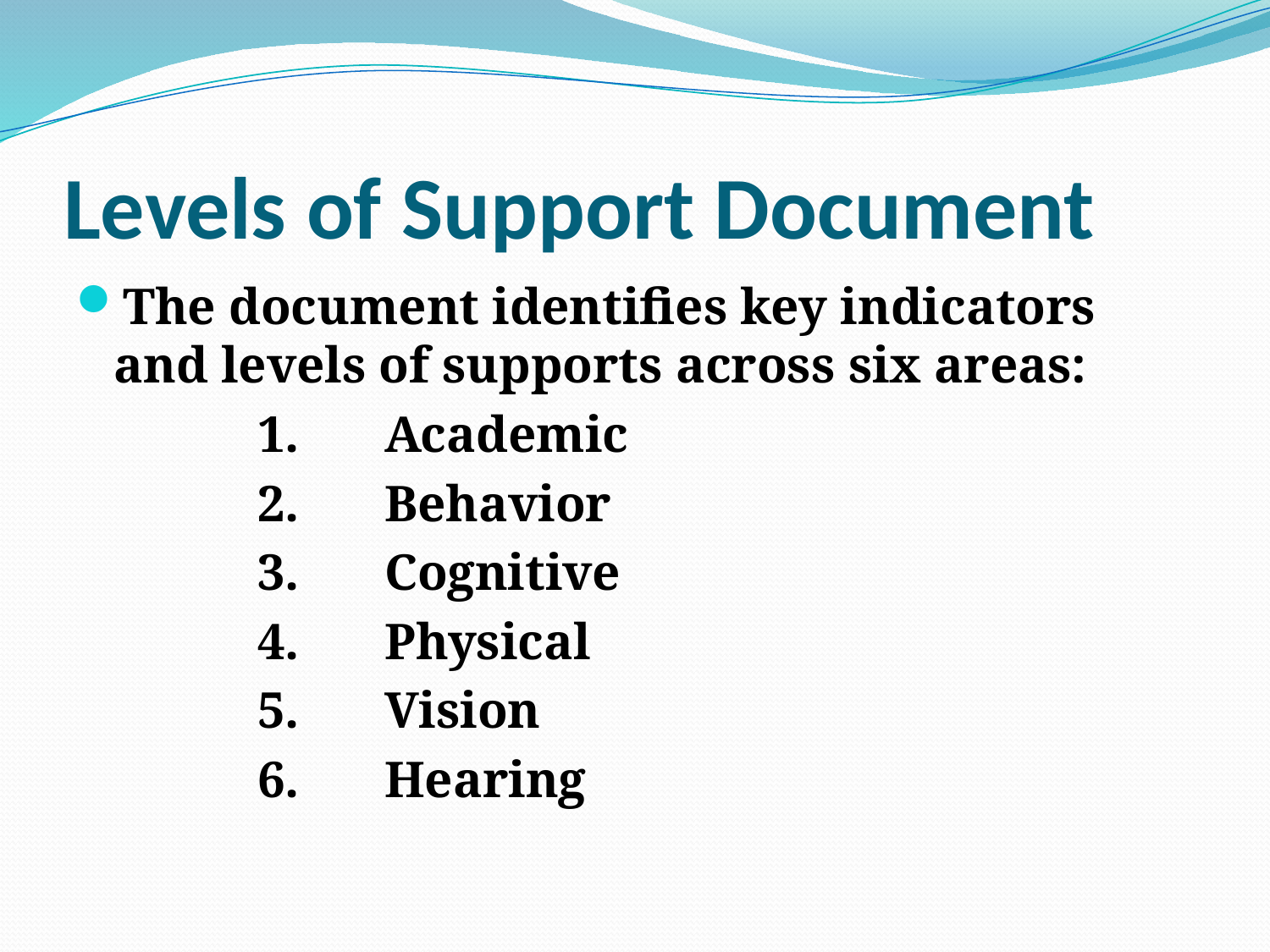

# Levels of Support Document
The document identifies key indicators and levels of supports across six areas:
	1.	Academic
	2.	Behavior
	3.	Cognitive
	4.	Physical
	5.	Vision
	6.	Hearing